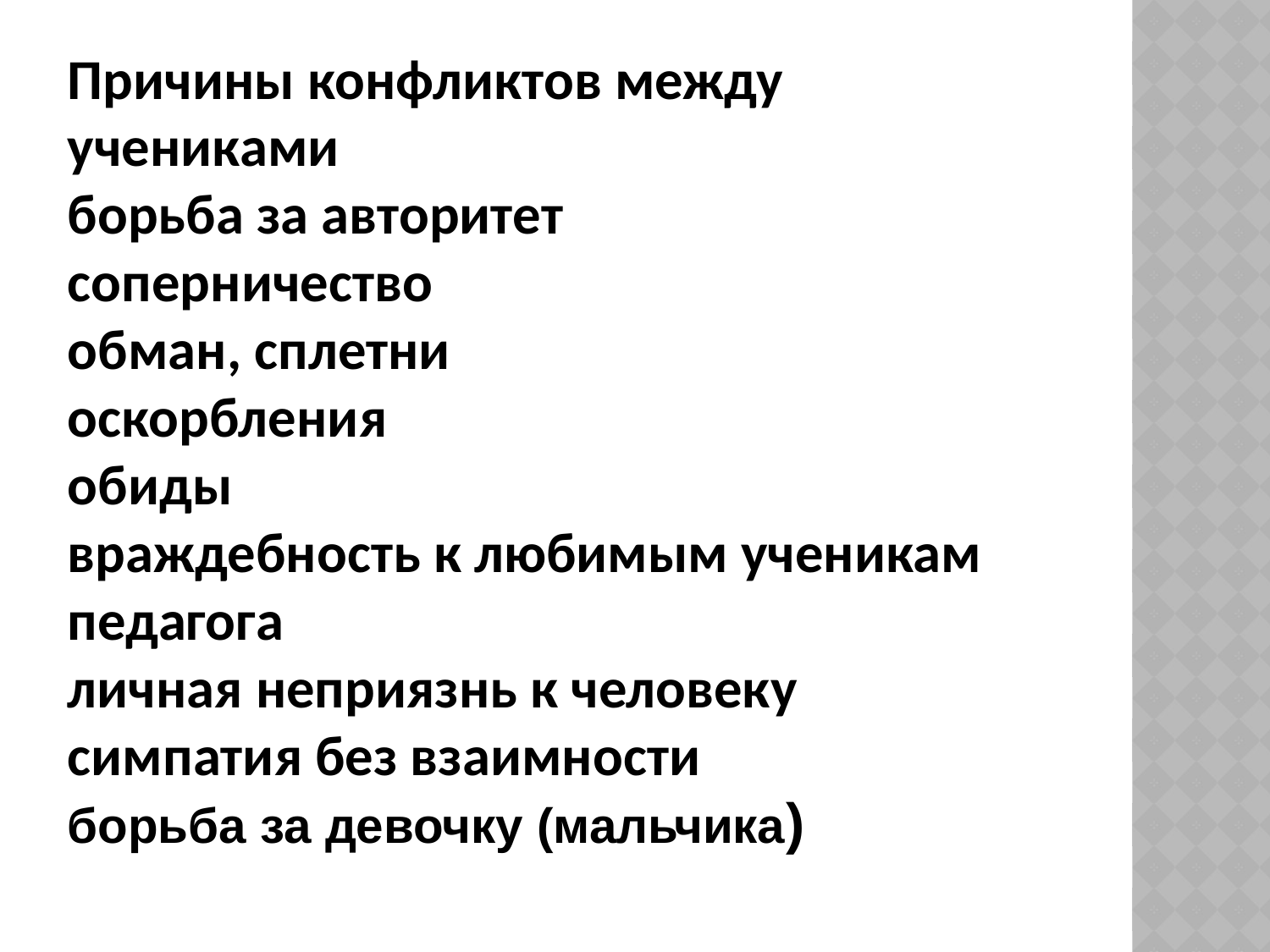

Причины конфликтов между учениками
борьба за авторитет
соперничество
обман, сплетни
оскорбления
обиды
враждебность к любимым ученикам педагога
личная неприязнь к человеку
симпатия без взаимности
борьба за девочку (мальчика)